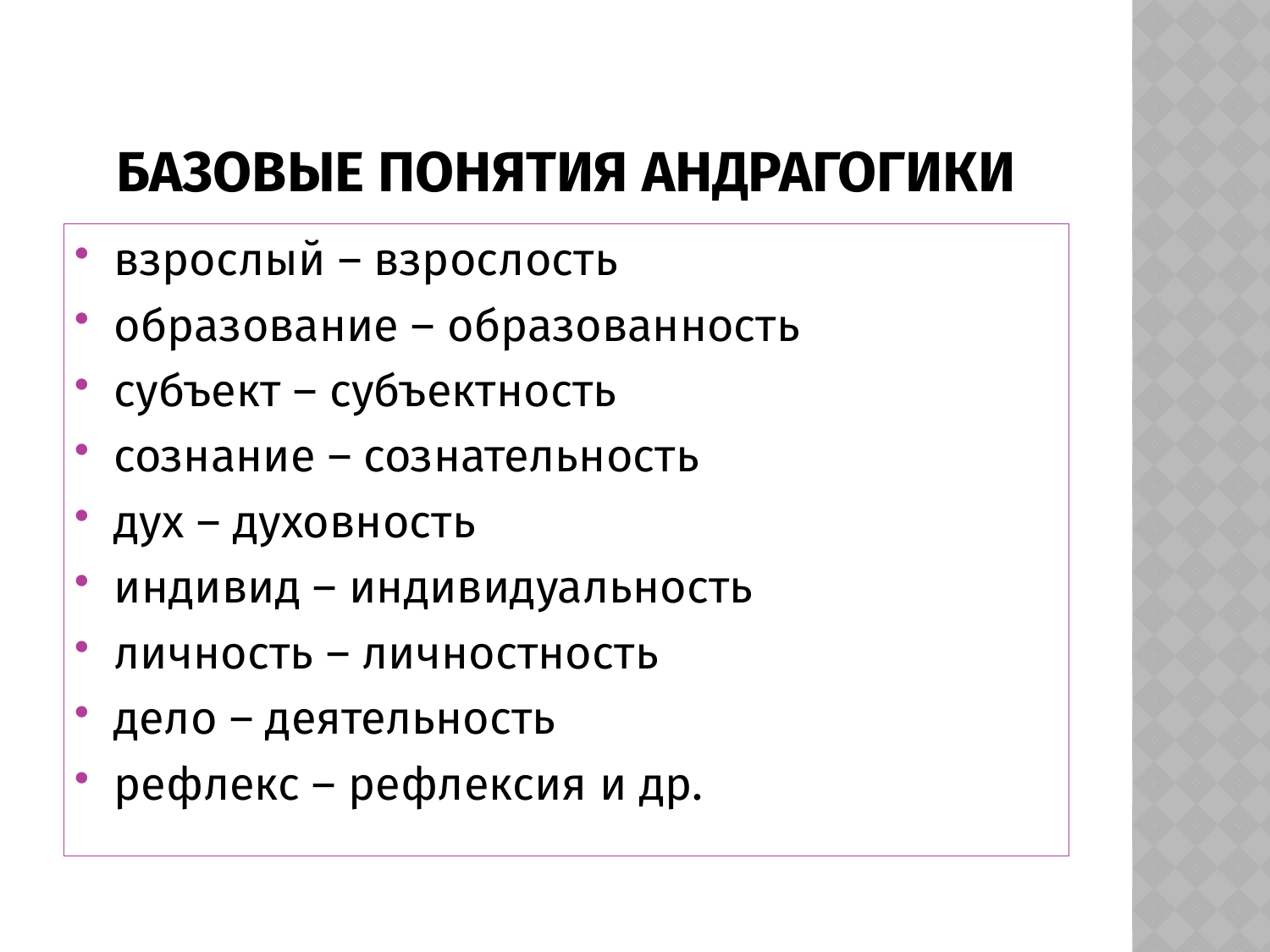

# БАЗОВЫЕ ПОНЯТИЯ АНДРАГОГИКИ
взрослый – взрослость
образование – образованность
субъект – субъектность
сознание – сознательность
дух – духовность
индивид – индивидуальность
личность – личностность
дело – деятельность
рефлекс – рефлексия и др.